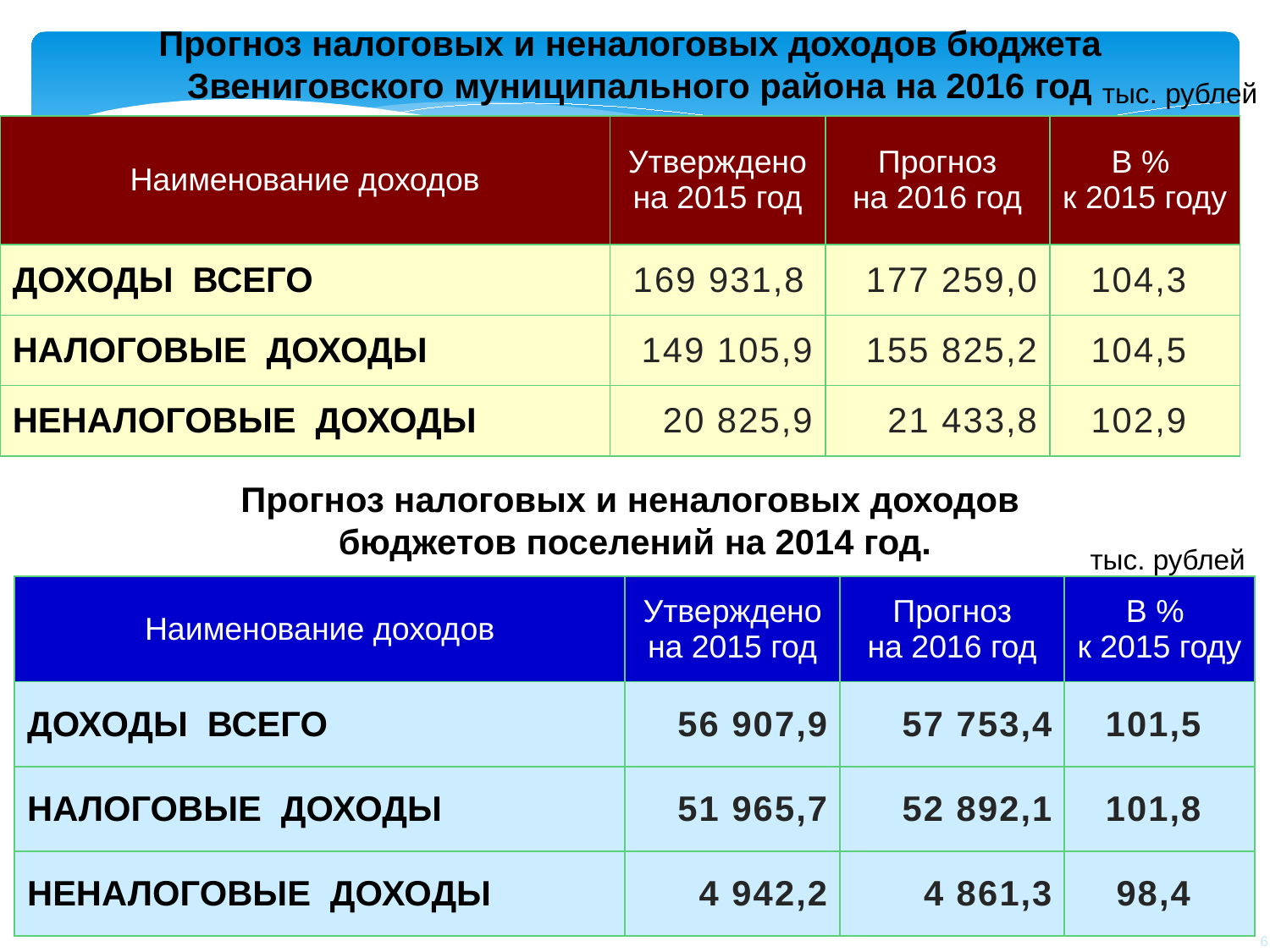

Прогноз налоговых и неналоговых доходов бюджета
 Звениговского муниципального района на 2016 год
тыс. рублей
| Наименование доходов | Утверждено на 2015 год | Прогноз на 2016 год | В % к 2015 году |
| --- | --- | --- | --- |
| ДОХОДЫ ВСЕГО | 169 931,8 | 177 259,0 | 104,3 |
| НАЛОГОВЫЕ ДОХОДЫ | 149 105,9 | 155 825,2 | 104,5 |
| НЕНАЛОГОВЫЕ ДОХОДЫ | 20 825,9 | 21 433,8 | 102,9 |
Прогноз налоговых и неналоговых доходов
бюджетов поселений на 2014 год.
тыс. рублей
| Наименование доходов | Утверждено на 2015 год | Прогноз на 2016 год | В % к 2015 году |
| --- | --- | --- | --- |
| ДОХОДЫ ВСЕГО | 56 907,9 | 57 753,4 | 101,5 |
| НАЛОГОВЫЕ ДОХОДЫ | 51 965,7 | 52 892,1 | 101,8 |
| НЕНАЛОГОВЫЕ ДОХОДЫ | 4 942,2 | 4 861,3 | 98,4 |
6
6